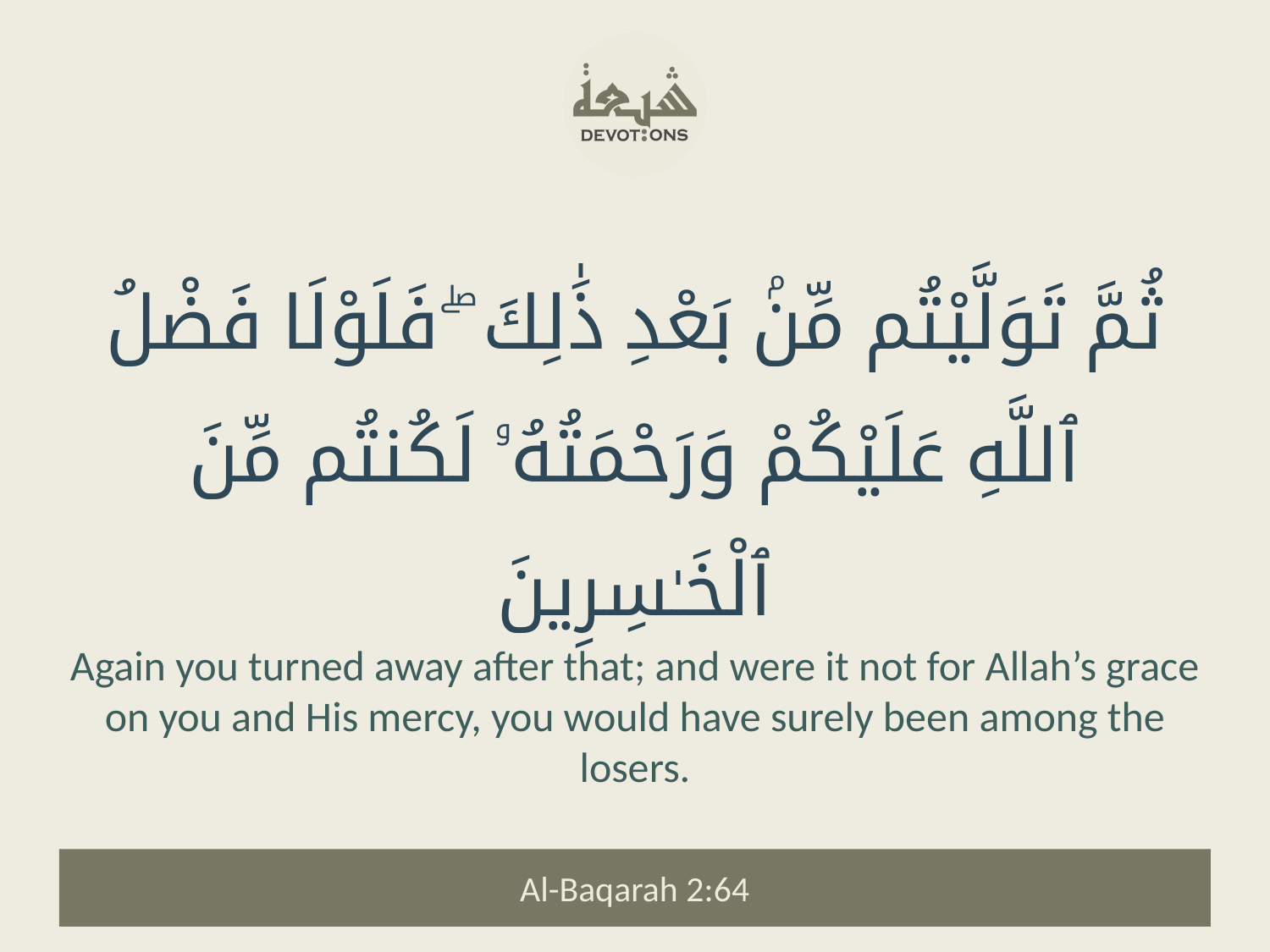

ثُمَّ تَوَلَّيْتُم مِّنۢ بَعْدِ ذَٰلِكَ ۖ فَلَوْلَا فَضْلُ ٱللَّهِ عَلَيْكُمْ وَرَحْمَتُهُۥ لَكُنتُم مِّنَ ٱلْخَـٰسِرِينَ
Again you turned away after that; and were it not for Allah’s grace on you and His mercy, you would have surely been among the losers.
Al-Baqarah 2:64